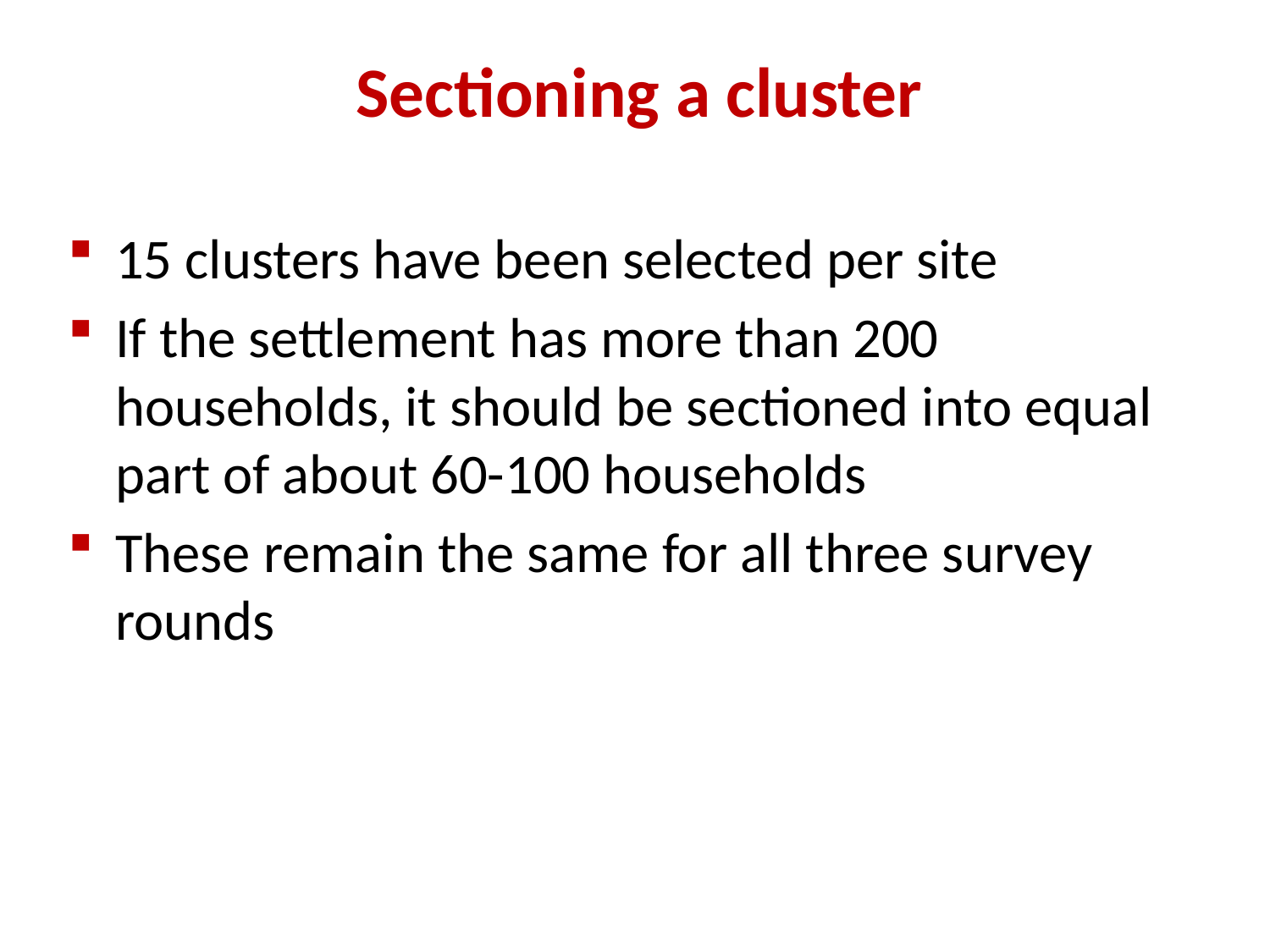

Sectioning a cluster
15 clusters have been selected per site
If the settlement has more than 200 households, it should be sectioned into equal part of about 60-100 households
These remain the same for all three survey rounds